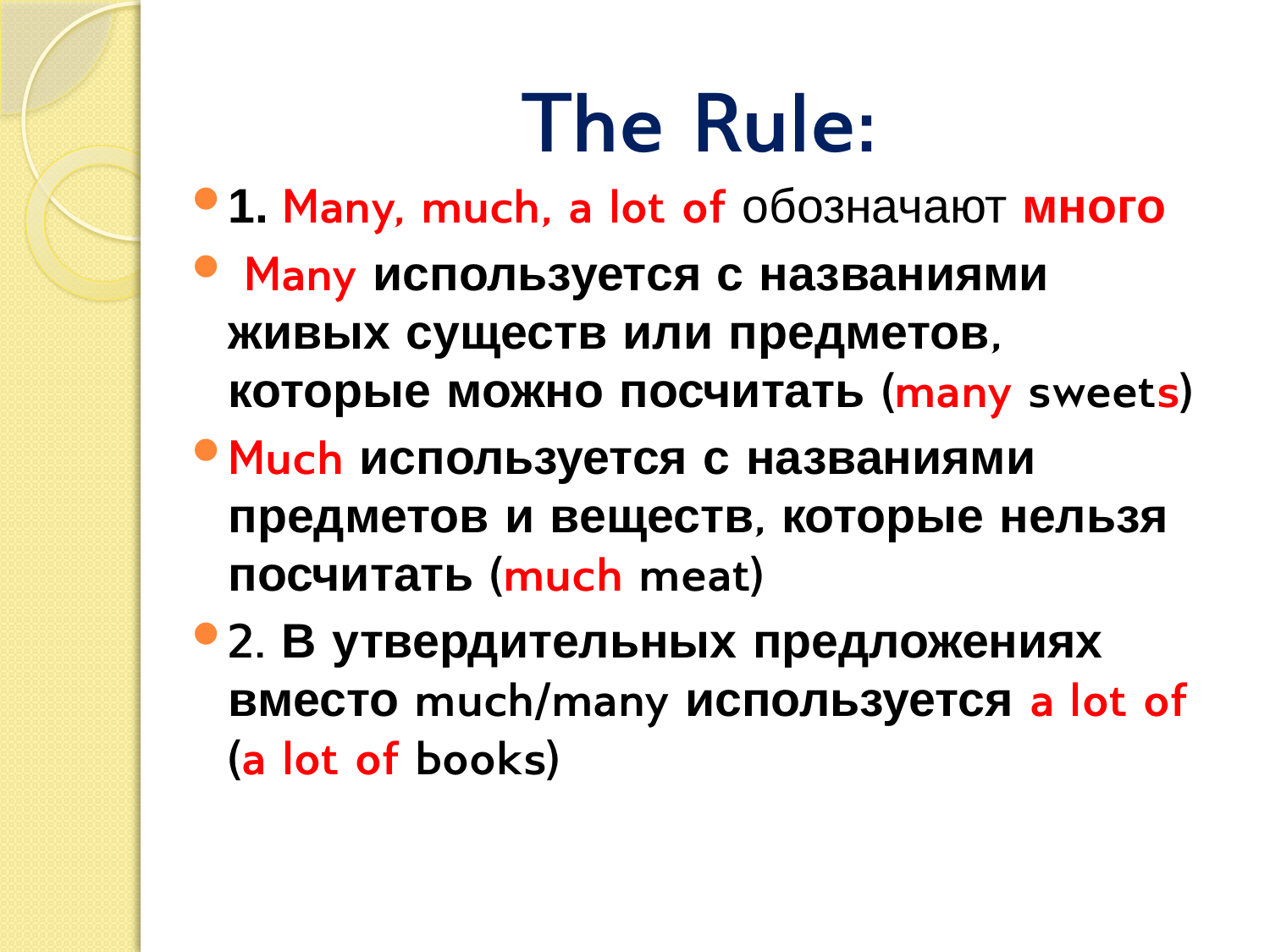

# The Rule:
1. Many, much, a lot of обозначают много
 Many используется с названиями живых существ или предметов, которые можно посчитать (many sweets)
Much используется с названиями предметов и веществ, которые нельзя посчитать (much meat)
2. В утвердительных предложениях вместо much/many используется a lot of (a lot of books)